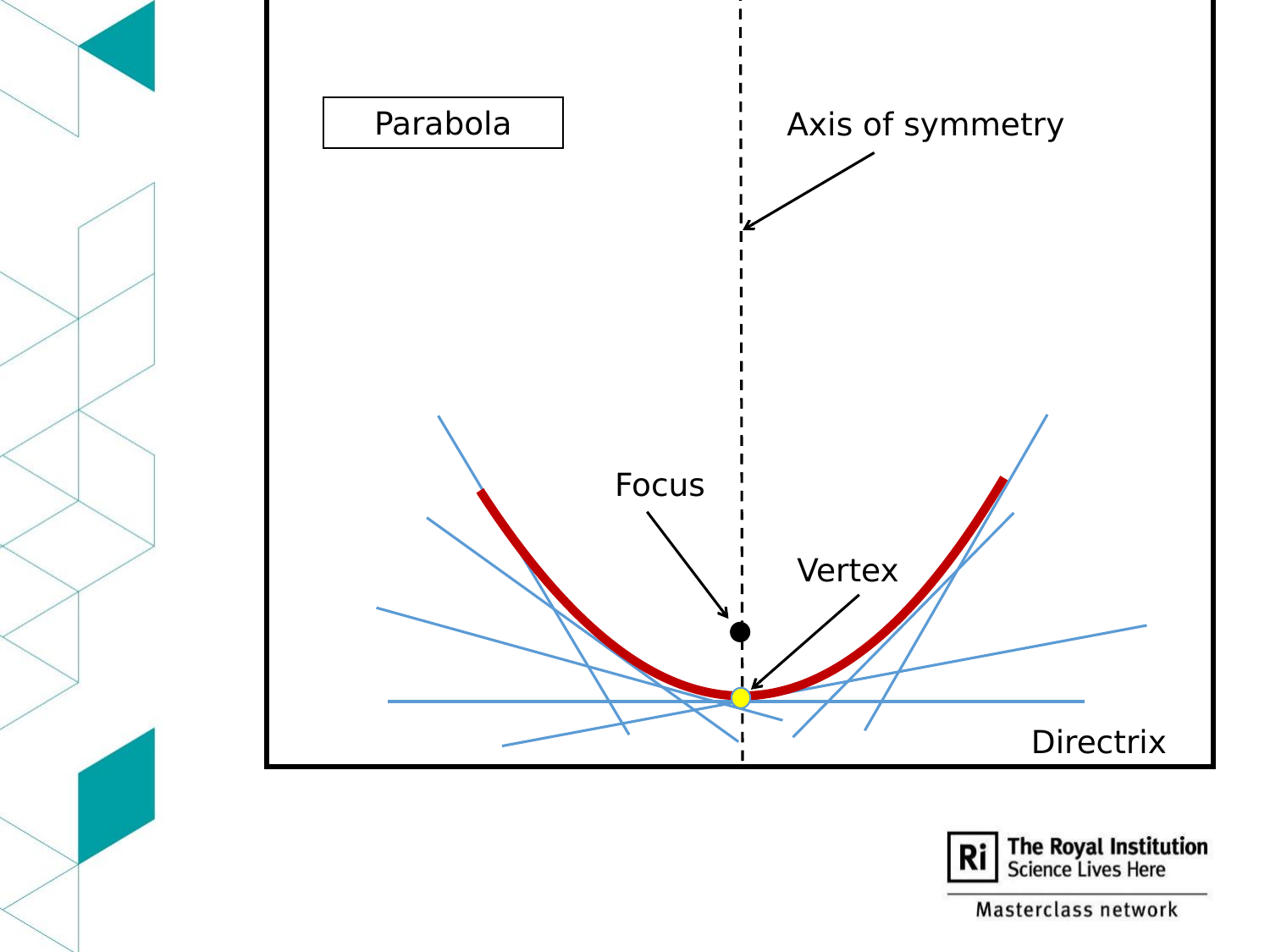

Parabola
Axis of symmetry
Focus

Vertex

Directrix